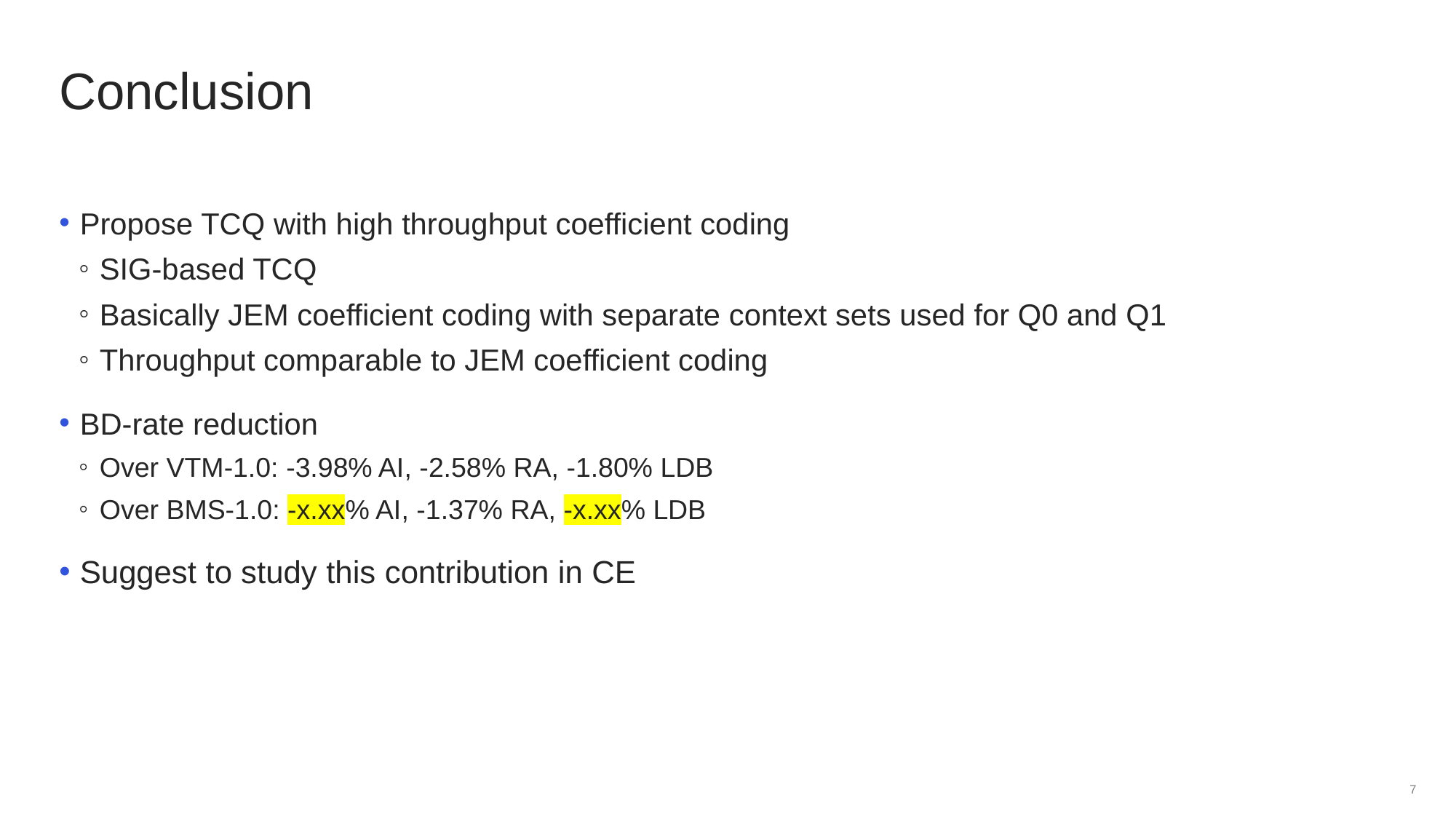

# Conclusion

Propose TCQ with high throughput coefficient coding
SIG-based TCQ
Basically JEM coefficient coding with separate context sets used for Q0 and Q1
Throughput comparable to JEM coefficient coding
BD-rate reduction
Over VTM-1.0: -3.98% AI, -2.58% RA, -1.80% LDB
Over BMS-1.0: -x.xx% AI, -1.37% RA, -x.xx% LDB
Suggest to study this contribution in CE